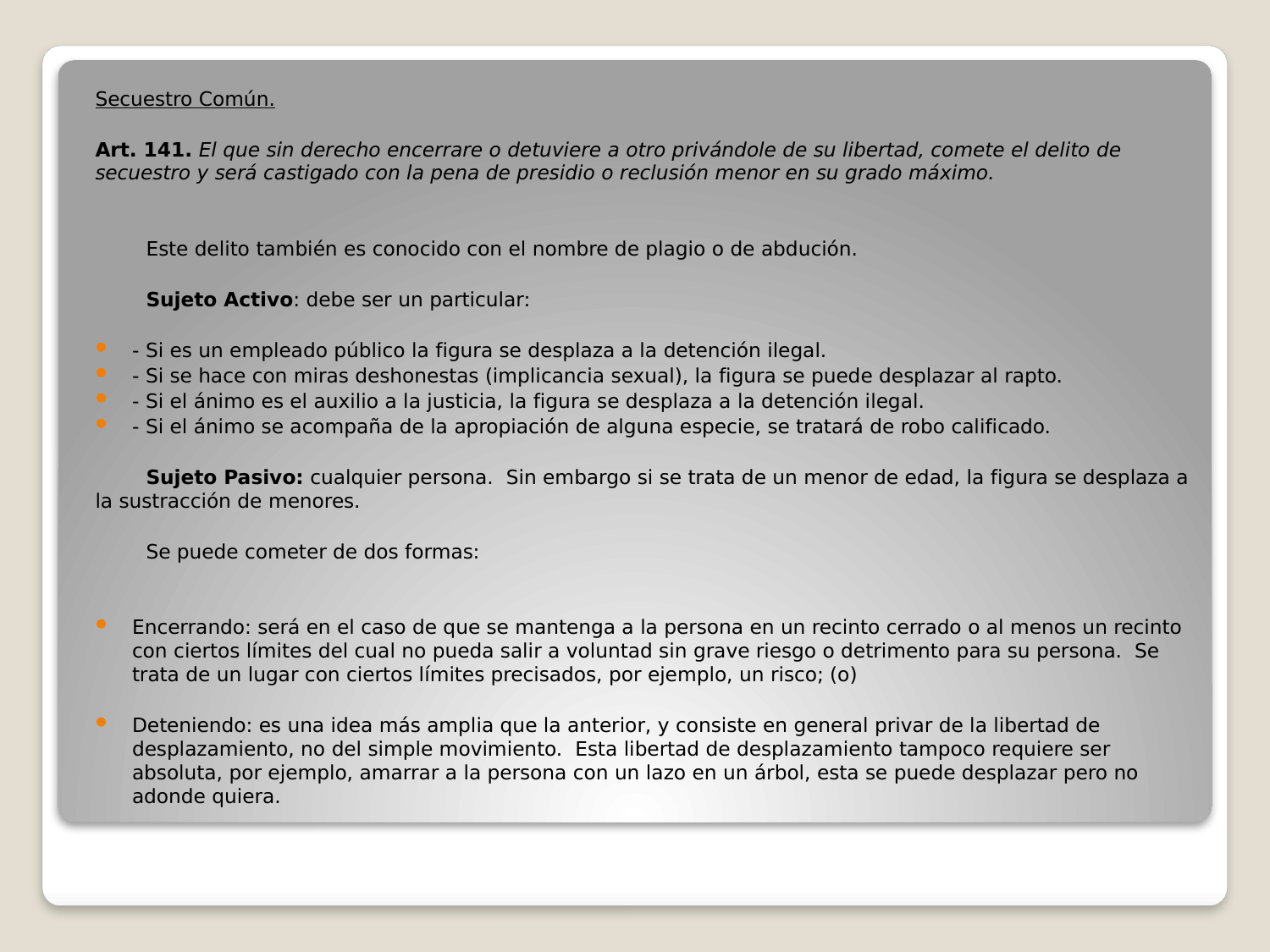

Secuestro Común.

Art. 141. El que sin derecho encerrare o detuviere a otro privándole de su libertad, comete el delito de secuestro y será castigado con la pena de presidio o reclusión menor en su grado máximo.

	Este delito también es conocido con el nombre de plagio o de abdución.

	Sujeto Activo: debe ser un particular:

- Si es un empleado público la figura se desplaza a la detención ilegal.
- Si se hace con miras deshonestas (implicancia sexual), la figura se puede desplazar al rapto.
- Si el ánimo es el auxilio a la justicia, la figura se desplaza a la detención ilegal.
- Si el ánimo se acompaña de la apropiación de alguna especie, se tratará de robo calificado.

	Sujeto Pasivo: cualquier persona.  Sin embargo si se trata de un menor de edad, la figura se desplaza a la sustracción de menores.

	Se puede cometer de dos formas:

Encerrando: será en el caso de que se mantenga a la persona en un recinto cerrado o al menos un recinto con ciertos límites del cual no pueda salir a voluntad sin grave riesgo o detrimento para su persona.  Se trata de un lugar con ciertos límites precisados, por ejemplo, un risco; (o)

Deteniendo: es una idea más amplia que la anterior, y consiste en general privar de la libertad de desplazamiento, no del simple movimiento.  Esta libertad de desplazamiento tampoco requiere ser absoluta, por ejemplo, amarrar a la persona con un lazo en un árbol, esta se puede desplazar pero no adonde quiera.

#